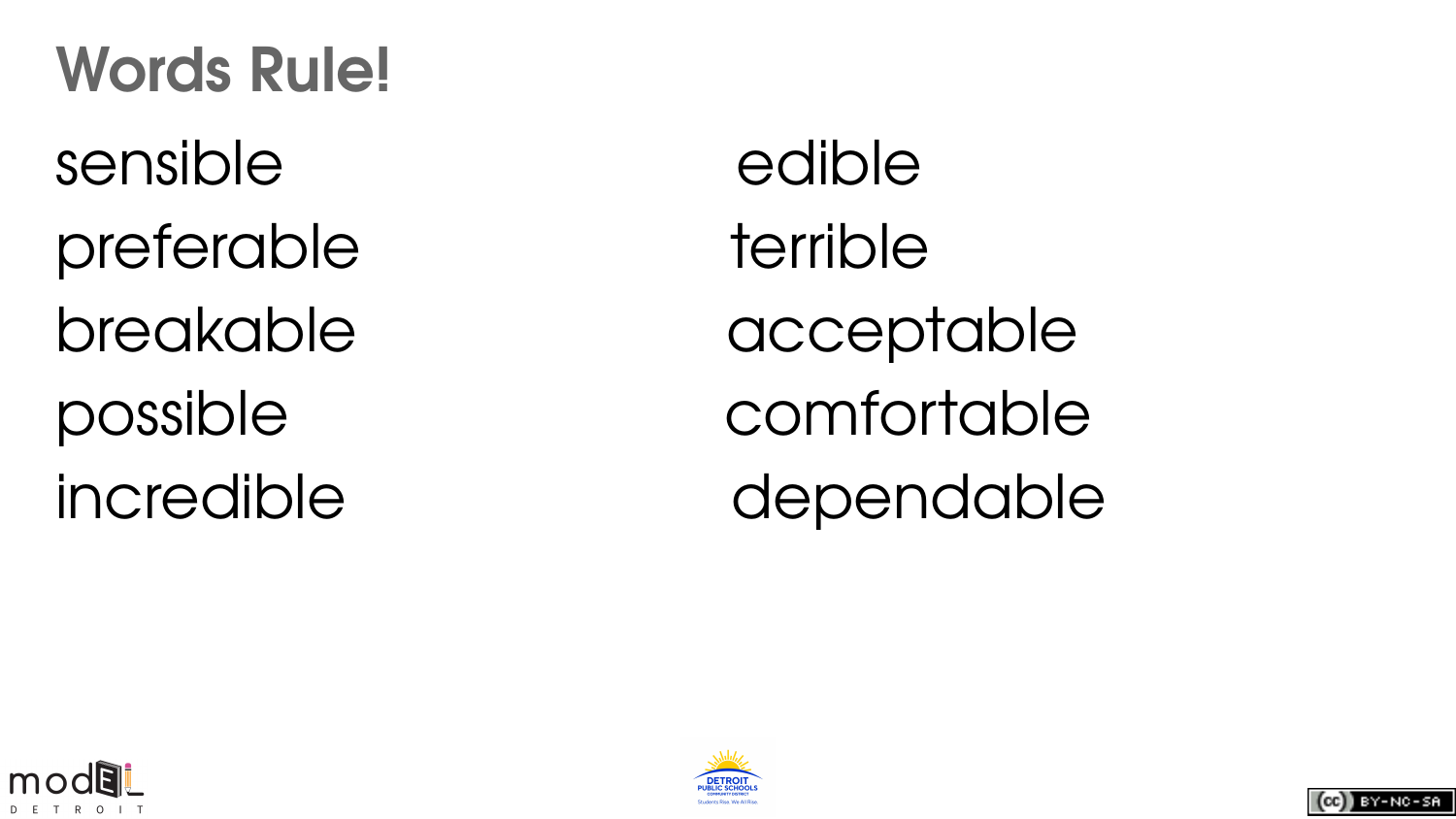

Words Rule!
 sensible                           edible
 preferable                      terrible
 breakable                      acceptable
 possible                          comfortable
 incredible                       dependable